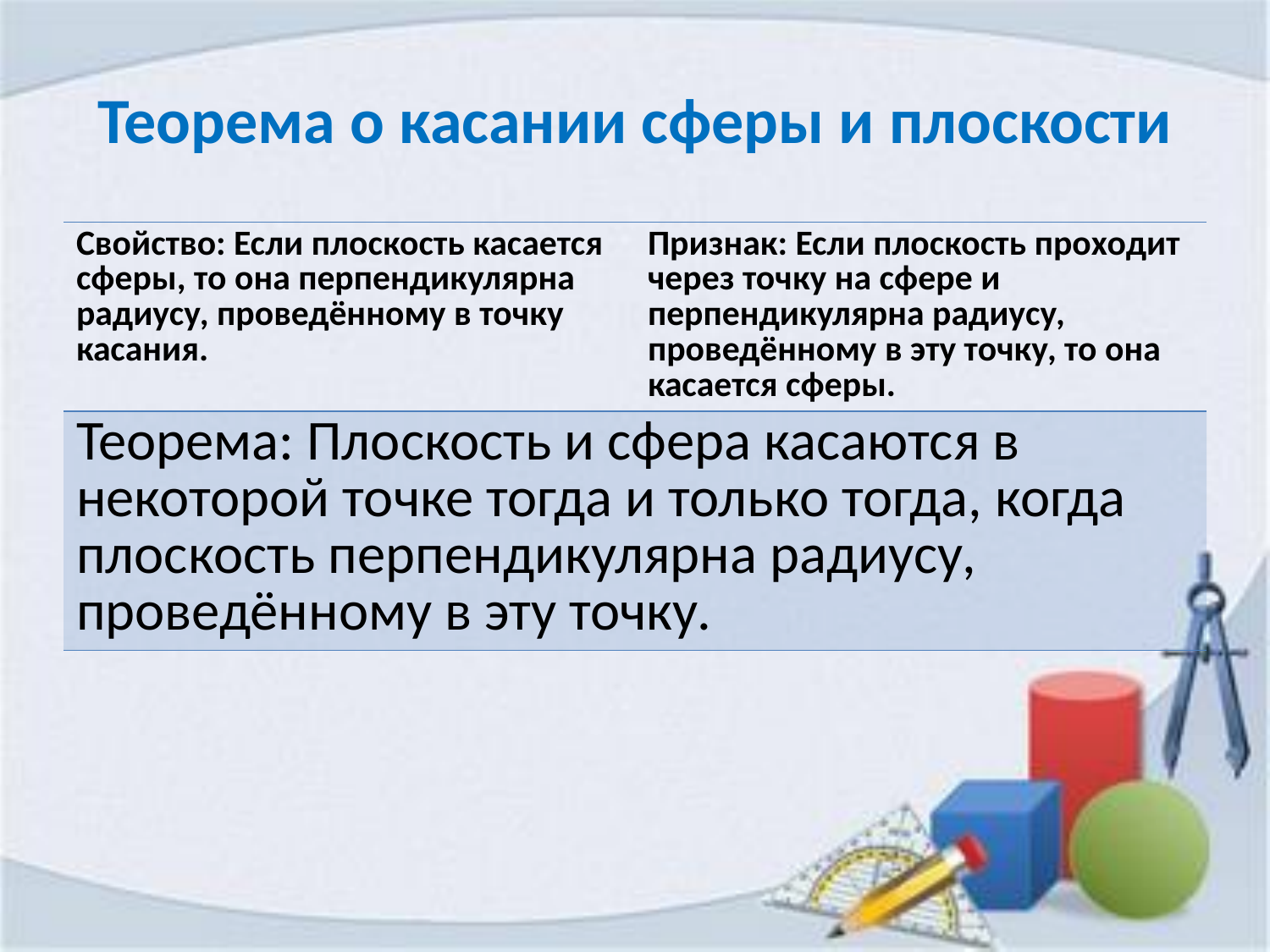

# Теорема о касании сферы и плоскости
| Свойство: Если плоскость касается сферы, то она перпендикулярна радиусу, проведённому в точку касания. | Признак: Если плоскость проходит через точку на сфере и перпендикулярна радиусу, проведённому в эту точку, то она касается сферы. |
| --- | --- |
| Теорема: Плоскость и сфера касаются в некоторой точке тогда и только тогда, когда плоскость перпендикулярна радиусу, проведённому в эту точку. |  |